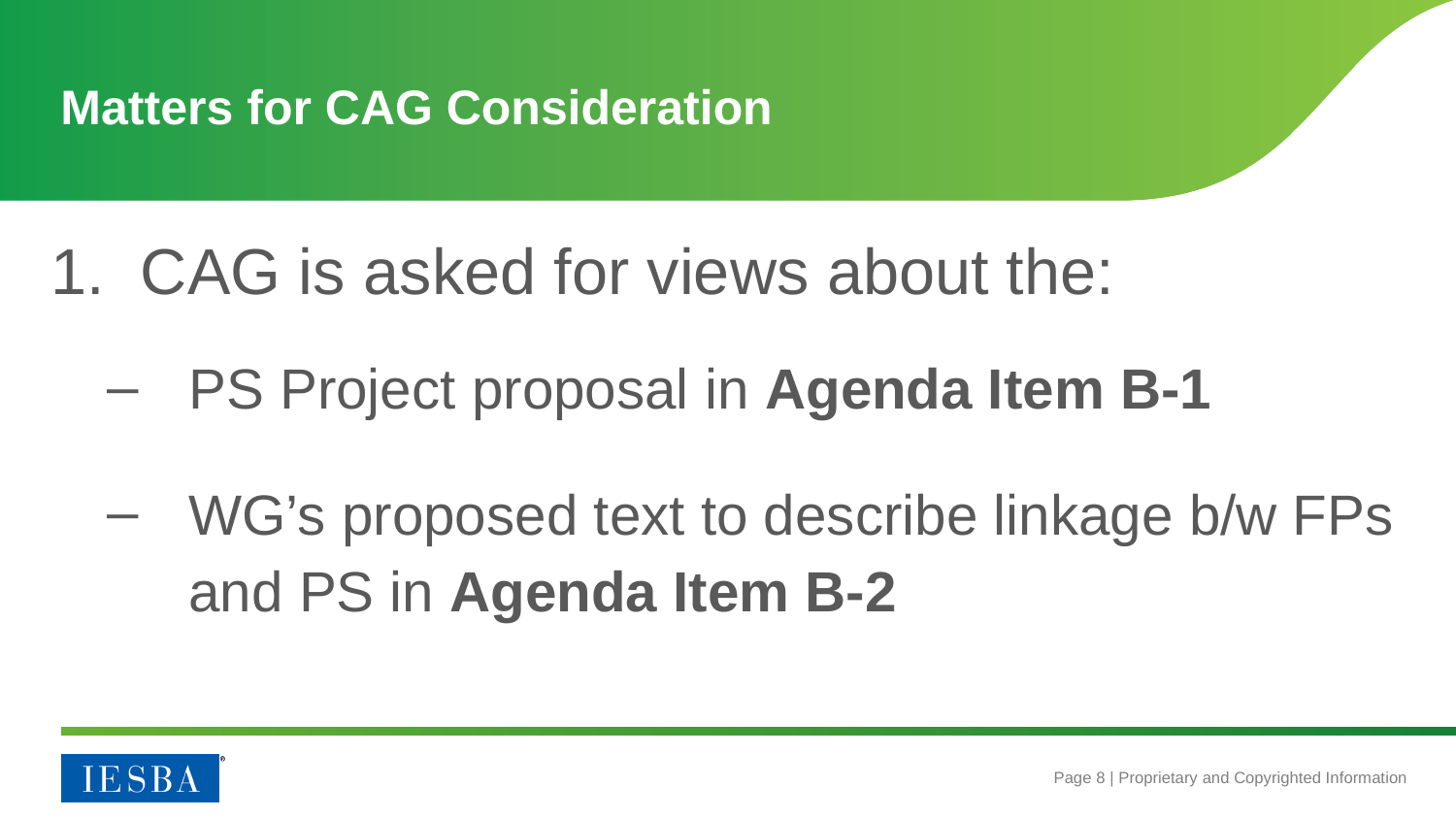

# Matters for CAG Consideration
  CAG is asked for views about the:
PS Project proposal in Agenda Item B-1
WG’s proposed text to describe linkage b/w FPs and PS in Agenda Item B-2